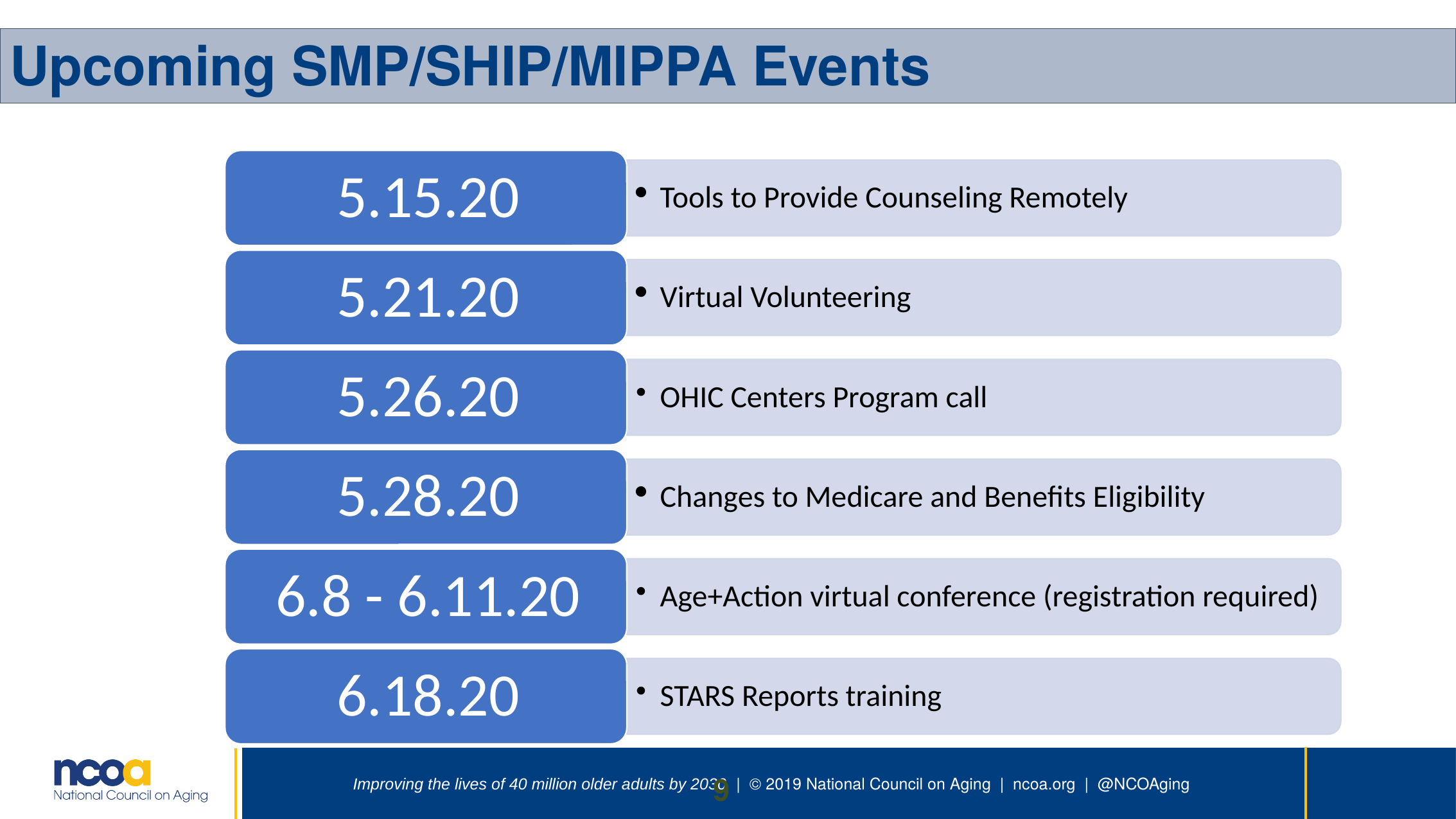

# Upcoming SMP/SHIP/MIPPA Events
Tools to Provide Counseling Remotely
5.15.20
Virtual Volunteering
5.21.20
OHIC Centers Program call
5.26.20
Changes to Medicare and Benefits Eligibility
5.28.20
Age+Action virtual conference (registration required)
6.8 - 6.11.20
STARS Reports training
6.18.20
9